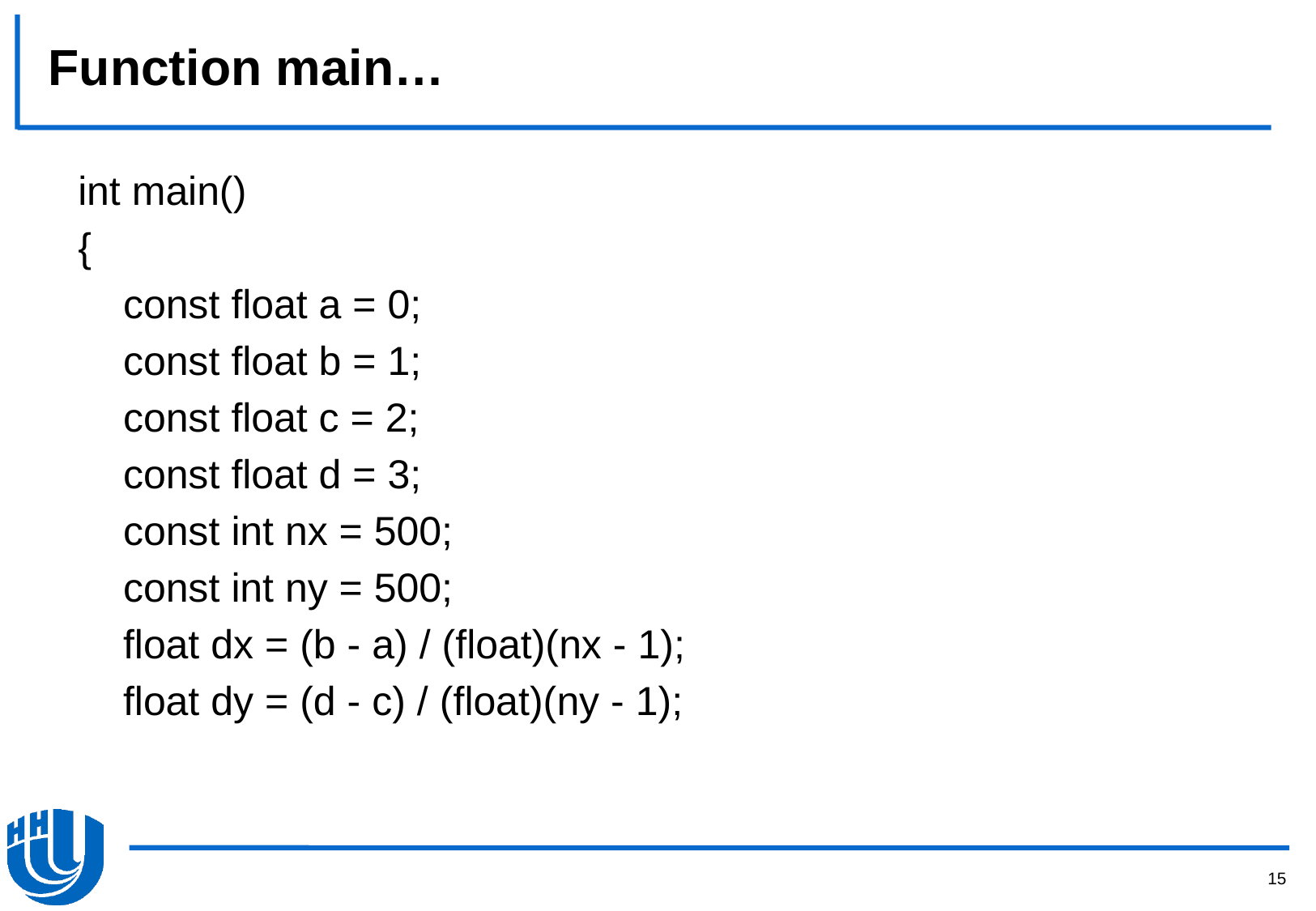

# Function main…
int main()
{
    const float a = 0;
    const float b = 1;
    const float c = 2;
    const float d = 3;
    const int nx = 500;
    const int ny = 500;
    float dx = (b - a) / (float)(nx - 1);
    float dy = (d - c) / (float)(ny - 1);
15